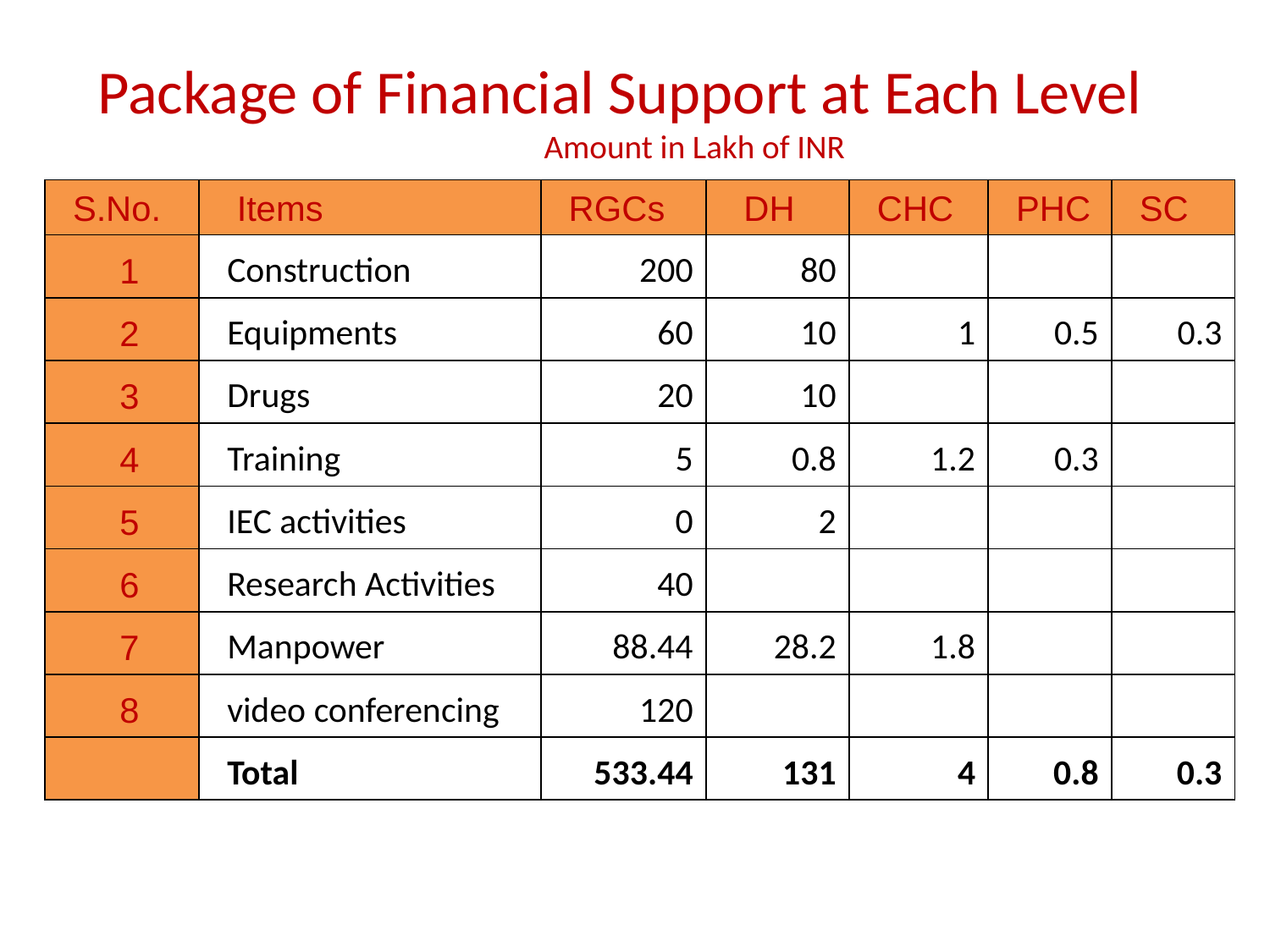

# Package of Financial Support at Each Level Amount in Lakh of INR
| S.No. | Items | RGCs | DH | CHC | PHC | SC |
| --- | --- | --- | --- | --- | --- | --- |
| 1 | Construction | 200 | 80 |  |  |  |
| 2 | Equipments | 60 | 10 | 1 | 0.5 | 0.3 |
| 3 | Drugs | 20 | 10 |  |  |  |
| 4 | Training | 5 | 0.8 | 1.2 | 0.3 |  |
| 5 | IEC activities | 0 | 2 |  |  |  |
| 6 | Research Activities | 40 |  |  |  |  |
| 7 | Manpower | 88.44 | 28.2 | 1.8 |  |  |
| 8 | video conferencing | 120 |  |  |  |  |
|  | Total | 533.44 | 131 | 4 | 0.8 | 0.3 |